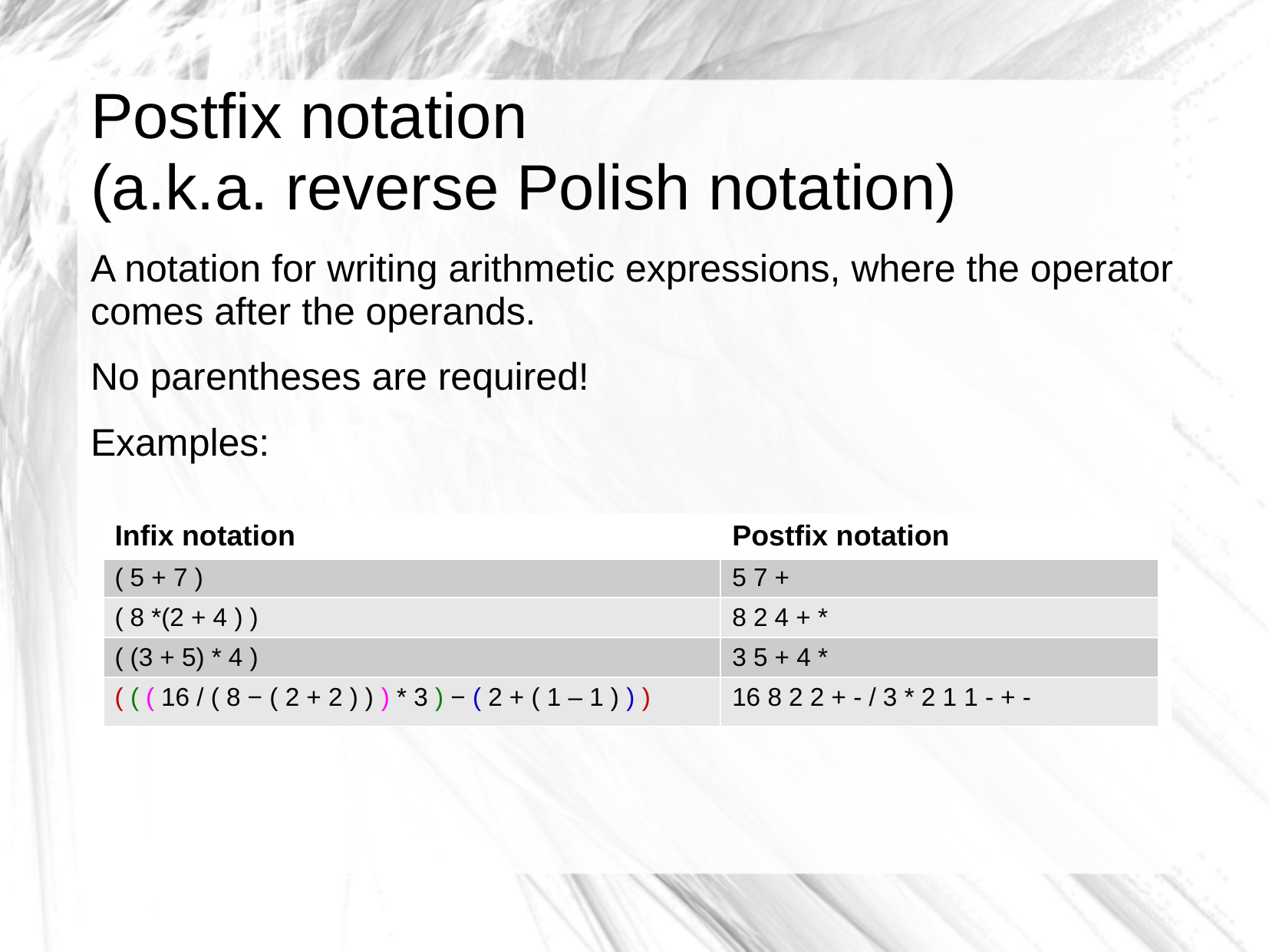

# Postfix notation (a.k.a. reverse Polish notation)
A notation for writing arithmetic expressions, where the operator comes after the operands.
No parentheses are required!
Examples:

| Infix notation | Postfix notation |
| --- | --- |
| ( 5 + 7 ) | 5 7 + |
| ( 8 \*(2 + 4 ) ) | 8 2 4 + \* |
| ( (3 + 5) \* 4 ) | 3 5 + 4 \* |
| ( ( ( 16 / ( 8 − ( 2 + 2 ) ) ) \* 3 ) − ( 2 + ( 1 – 1 ) ) ) | 16 8 2 2 + - / 3 \* 2 1 1 - + - |